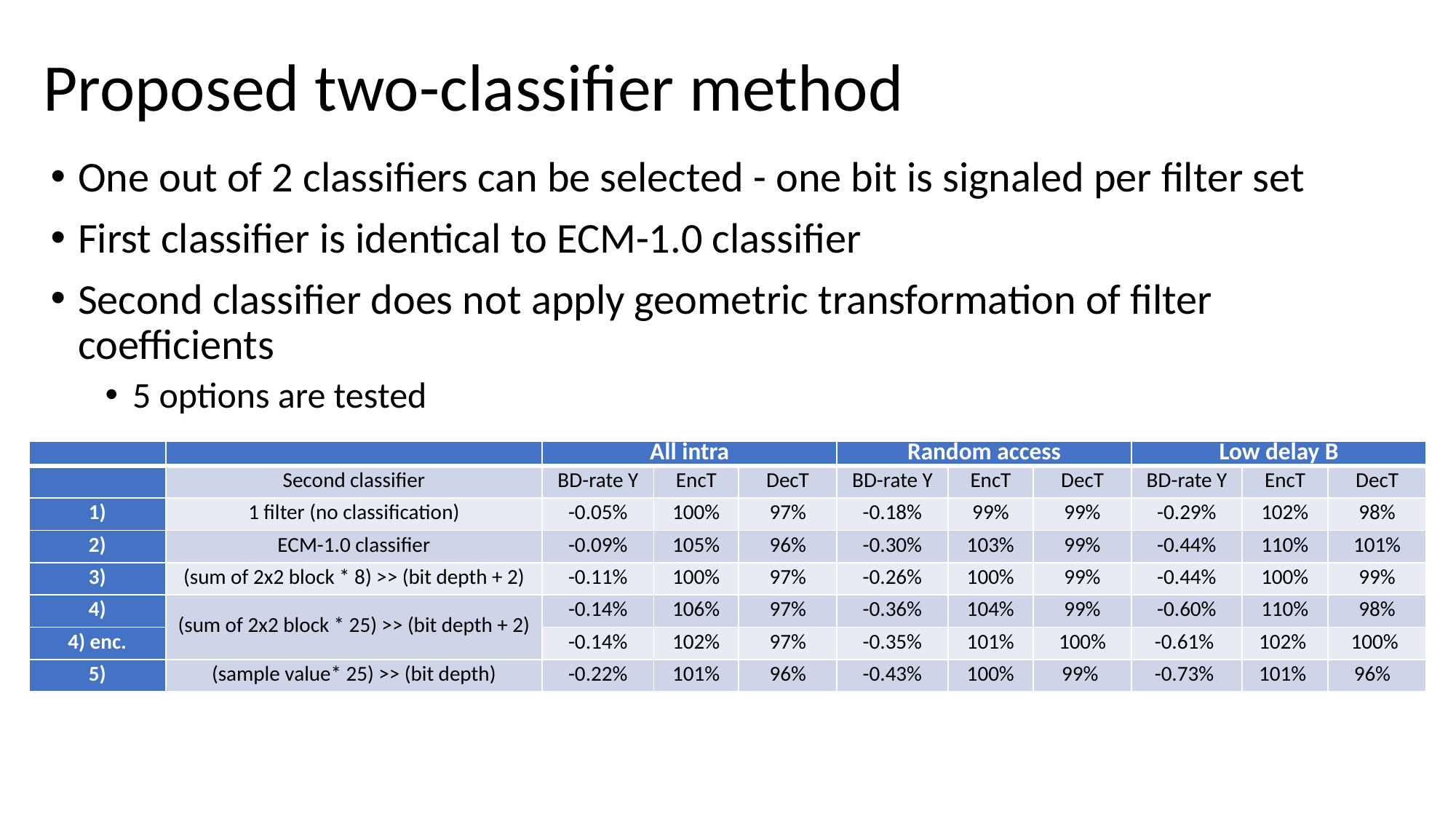

# Proposed two-classifier method
One out of 2 classifiers can be selected - one bit is signaled per filter set
First classifier is identical to ECM-1.0 classifier
Second classifier does not apply geometric transformation of filter coefficients
5 options are tested

|  |  | All intra |  |  | Random access |  |  | Low delay B |  |  |
| --- | --- | --- | --- | --- | --- | --- | --- | --- | --- | --- |
|  | Second classifier | BD-rate Y | EncT | DecT | BD-rate Y | EncT | DecT | BD-rate Y | EncT | DecT |
| 1) | 1 filter (no classification) | -0.05% | 100% | 97% | -0.18% | 99% | 99% | -0.29% | 102% | 98% |
| 2) | ECM-1.0 classifier | -0.09% | 105% | 96% | -0.30% | 103% | 99% | -0.44% | 110% | 101% |
| 3) | (sum of 2x2 block \* 8) >> (bit depth + 2) | -0.11% | 100% | 97% | -0.26% | 100% | 99% | -0.44% | 100% | 99% |
| 4) | (sum of 2x2 block \* 25) >> (bit depth + 2) | -0.14% | 106% | 97% | -0.36% | 104% | 99% | -0.60% | 110% | 98% |
| 4) enc. |  | -0.14% | 102% | 97% | -0.35% | 101% | 100% | -0.61% | 102% | 100% |
| 5) | (sample value\* 25) >> (bit depth) | -0.22% | 101% | 96% | -0.43% | 100% | 99% | -0.73% | 101% | 96% |